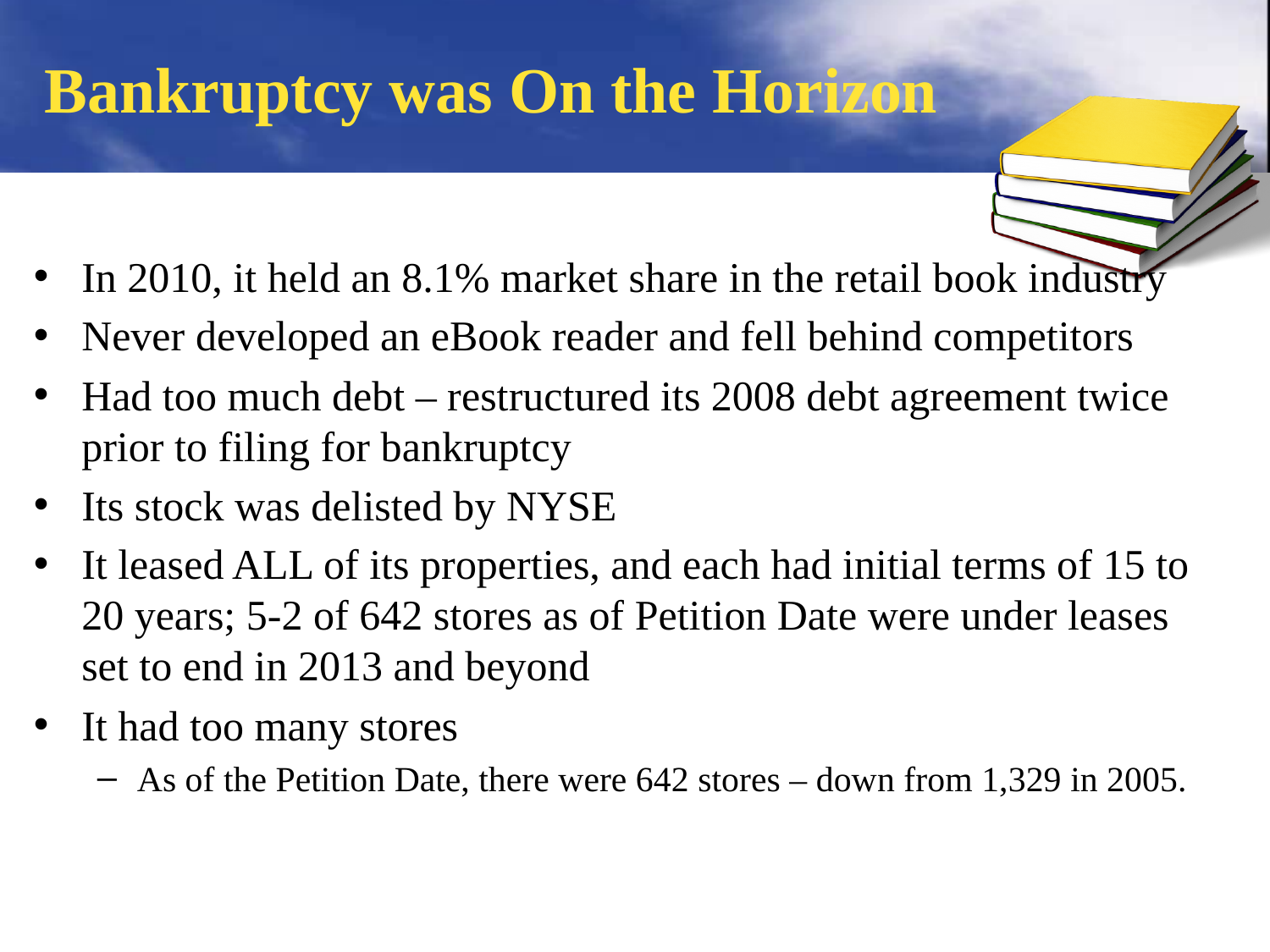

# Bankruptcy was On the Horizon
In 2010, it held an 8.1% market share in the retail book industry
Never developed an eBook reader and fell behind competitors
Had too much debt – restructured its 2008 debt agreement twice prior to filing for bankruptcy
Its stock was delisted by NYSE
It leased ALL of its properties, and each had initial terms of 15 to 20 years; 5-2 of 642 stores as of Petition Date were under leases set to end in 2013 and beyond
It had too many stores
As of the Petition Date, there were 642 stores – down from 1,329 in 2005.